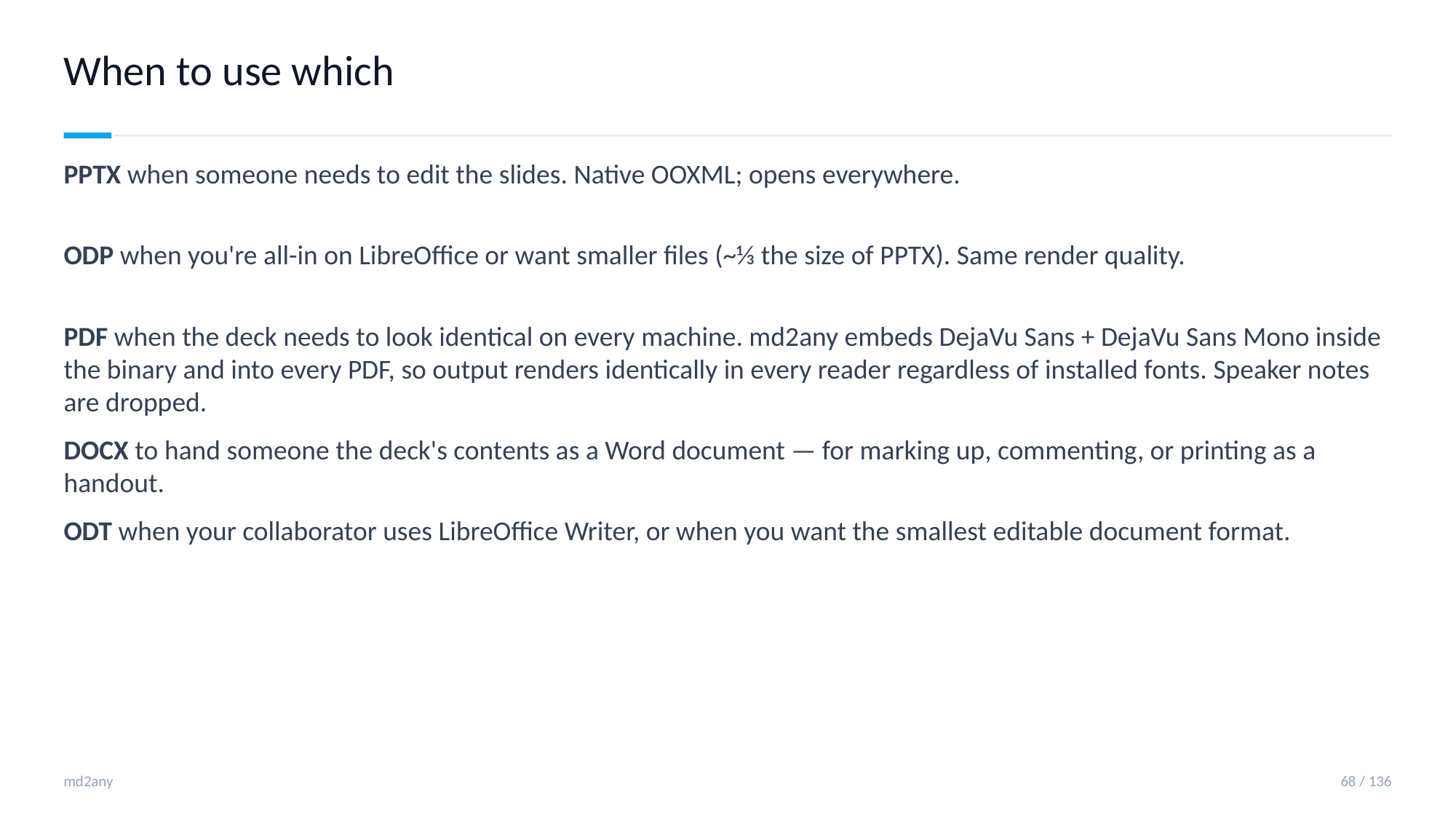

When to use which

PPTX when someone needs to edit the slides. Native OOXML; opens everywhere.
ODP when you're all-in on LibreOffice or want smaller files (~⅓ the size of PPTX). Same render quality.
PDF when the deck needs to look identical on every machine. md2any embeds DejaVu Sans + DejaVu Sans Mono inside the binary and into every PDF, so output renders identically in every reader regardless of installed fonts. Speaker notes are dropped.
DOCX to hand someone the deck's contents as a Word document — for marking up, commenting, or printing as a handout.
ODT when your collaborator uses LibreOffice Writer, or when you want the smallest editable document format.
md2any
68 / 136